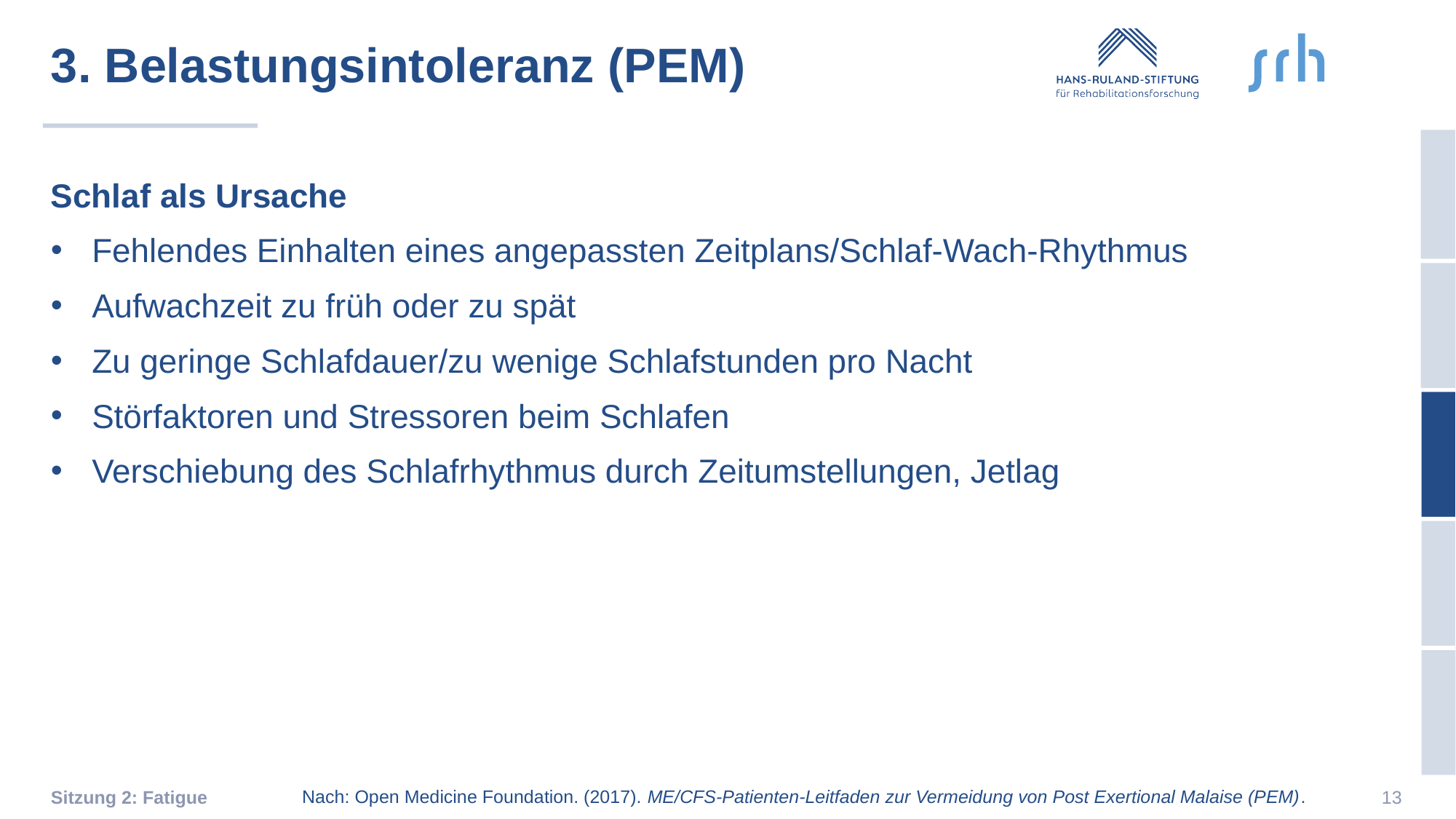

# 3. Belastungsintoleranz (PEM)
Schlaf als Ursache
Fehlendes Einhalten eines angepassten Zeitplans/Schlaf-Wach-Rhythmus
Aufwachzeit zu früh oder zu spät
Zu geringe Schlafdauer/zu wenige Schlafstunden pro Nacht
Störfaktoren und Stressoren beim Schlafen
Verschiebung des Schlafrhythmus durch Zeitumstellungen, Jetlag

Nach: Open Medicine Foundation. (2017). ME/CFS-Patienten-Leitfaden zur Vermeidung von Post Exertional Malaise (PEM).
13
Sitzung 2: Fatigue